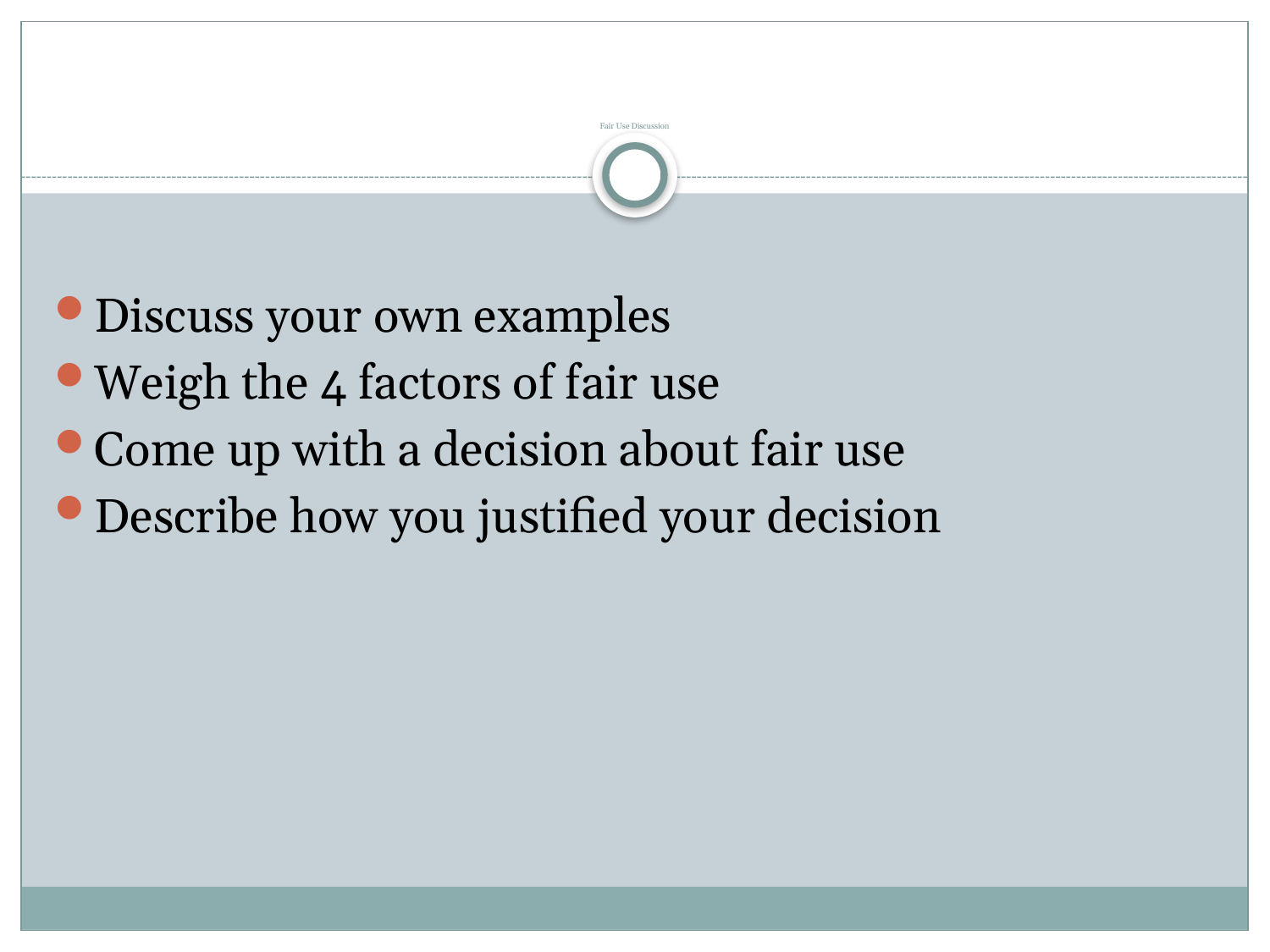

# Fair Use Discussion

Discuss your own examples
Weigh the 4 factors of fair use
Come up with a decision about fair use
Describe how you justified your decision